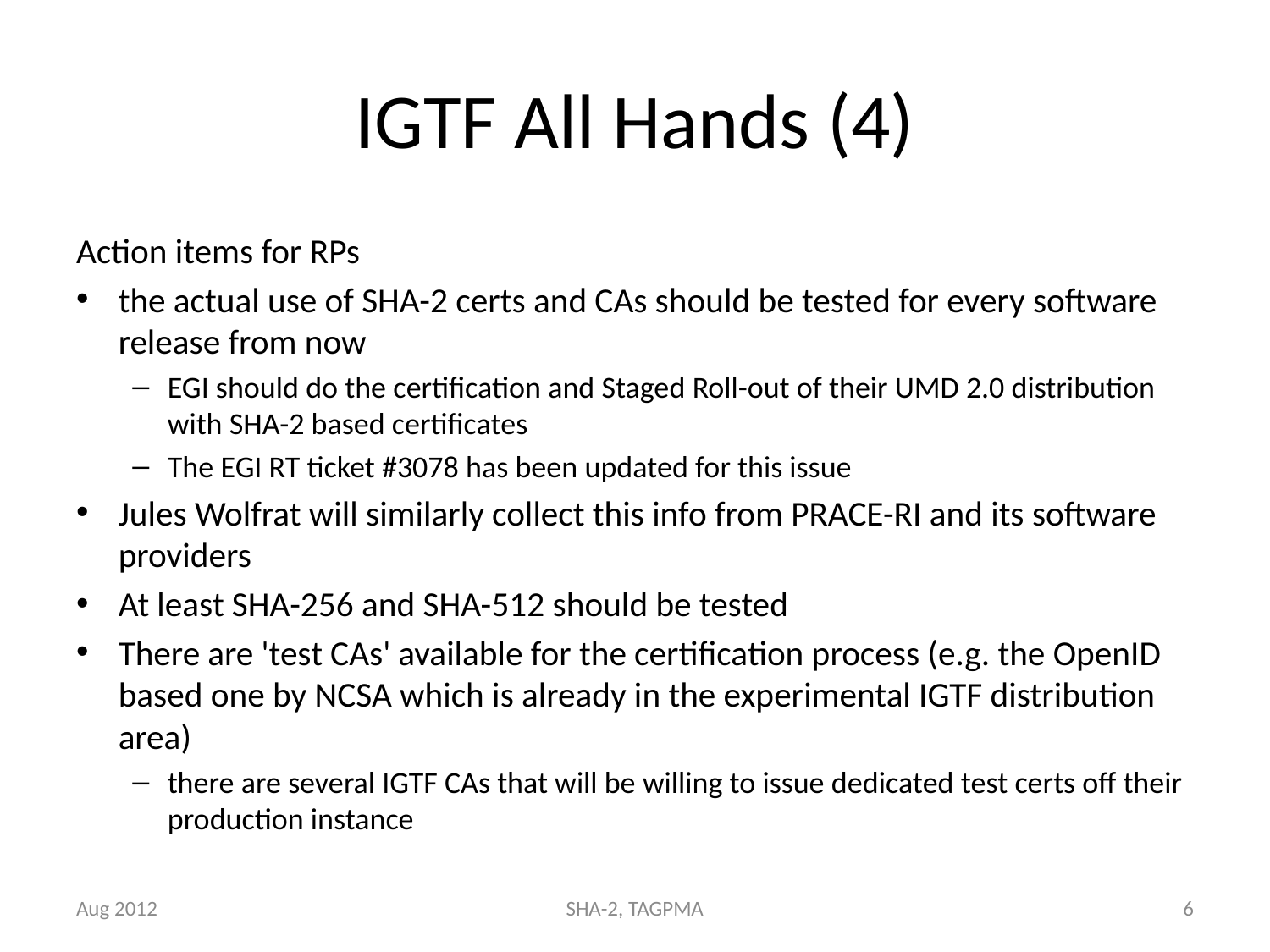

# IGTF All Hands (4)
Action items for RPs
the actual use of SHA-2 certs and CAs should be tested for every software release from now
EGI should do the certification and Staged Roll-out of their UMD 2.0 distribution with SHA-2 based certificates
The EGI RT ticket #3078 has been updated for this issue
Jules Wolfrat will similarly collect this info from PRACE-RI and its software providers
At least SHA-256 and SHA-512 should be tested
There are 'test CAs' available for the certification process (e.g. the OpenID based one by NCSA which is already in the experimental IGTF distribution area)
there are several IGTF CAs that will be willing to issue dedicated test certs off their production instance

Aug 2012
SHA-2, TAGPMA
6